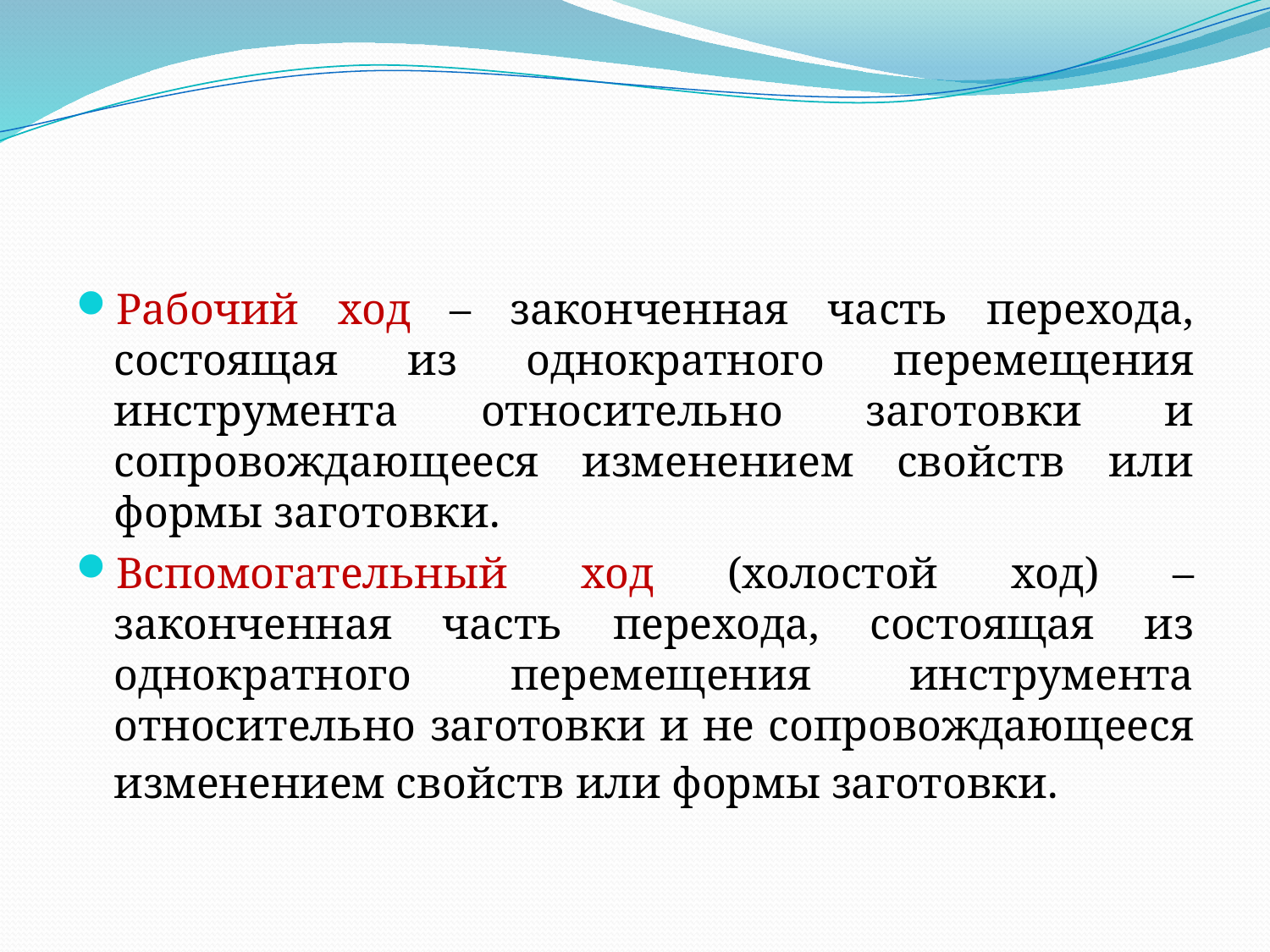

Рабочий ход – законченная часть перехода, состоящая из однократного перемещения инструмента относительно заготовки и сопровождающееся изменением свойств или формы заготовки.
Вспомогательный ход (холостой ход) – законченная часть перехода, состоящая из однократного перемещения инструмента относительно заготовки и не сопровождающееся изменением свойств или формы заготовки.